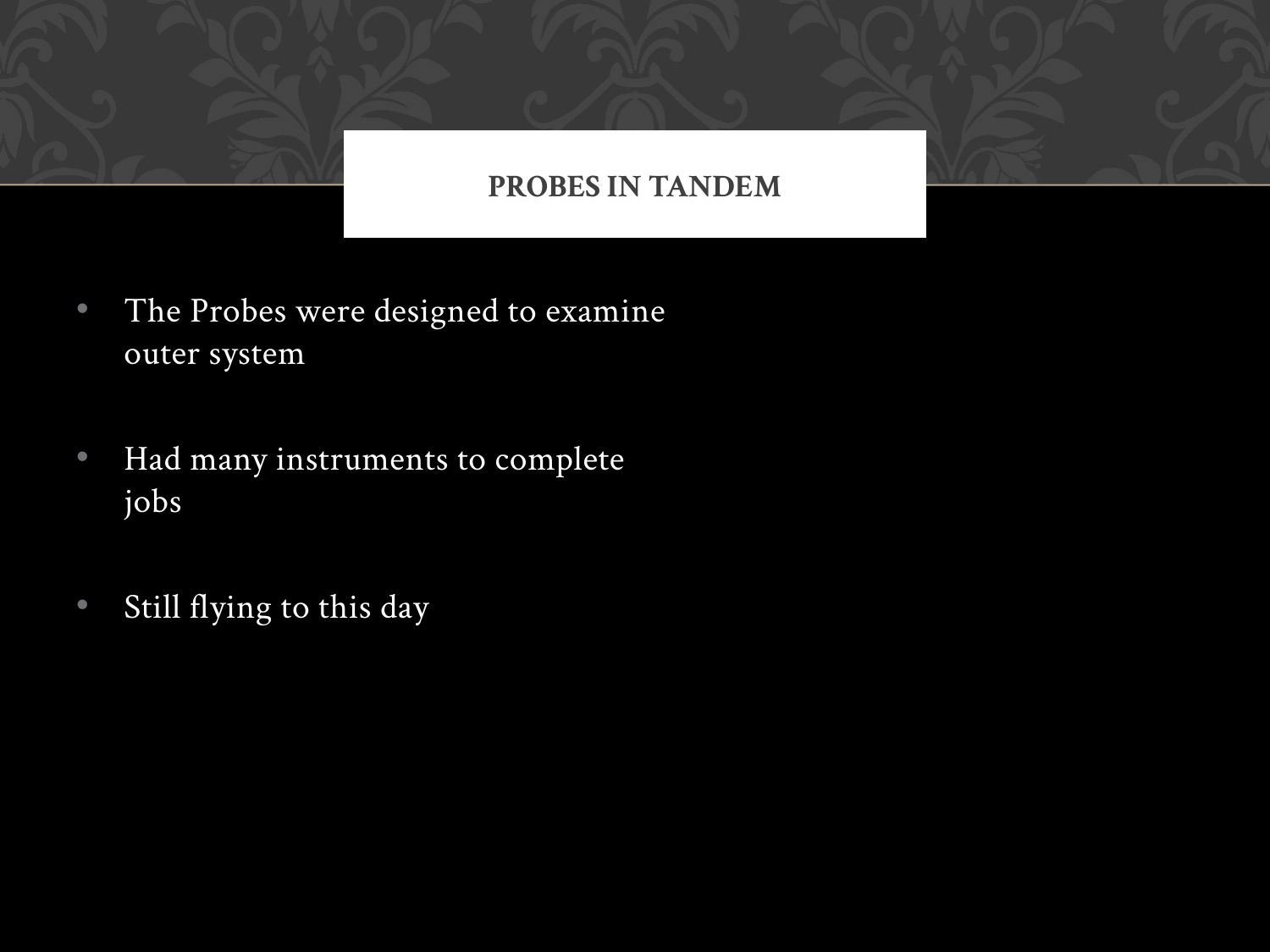

# Probes in tandem
The Probes were designed to examine outer system

Had many instruments to complete jobs

Still flying to this day